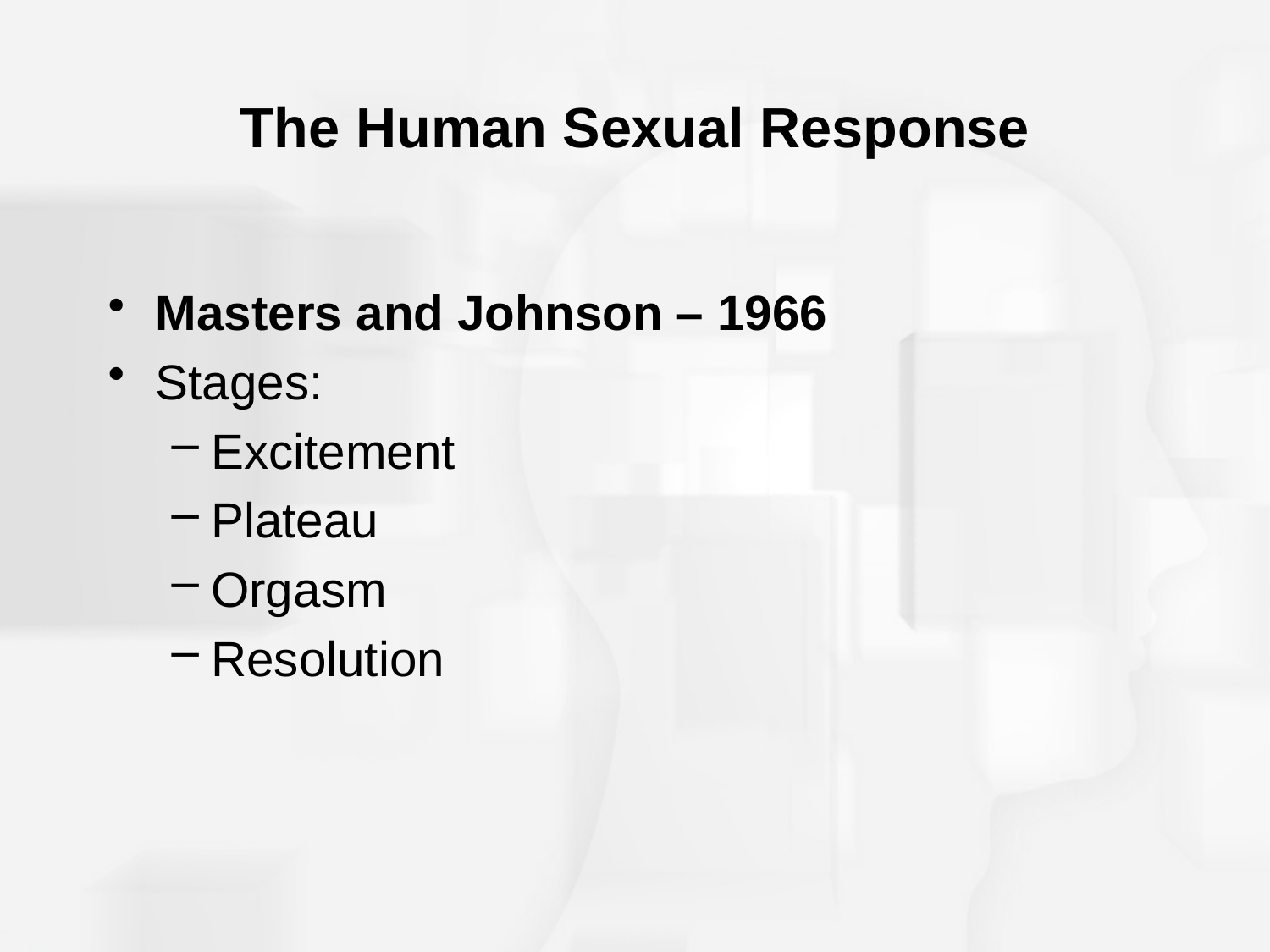

# The Human Sexual Response
Masters and Johnson – 1966
Stages:
Excitement
Plateau
Orgasm
Resolution